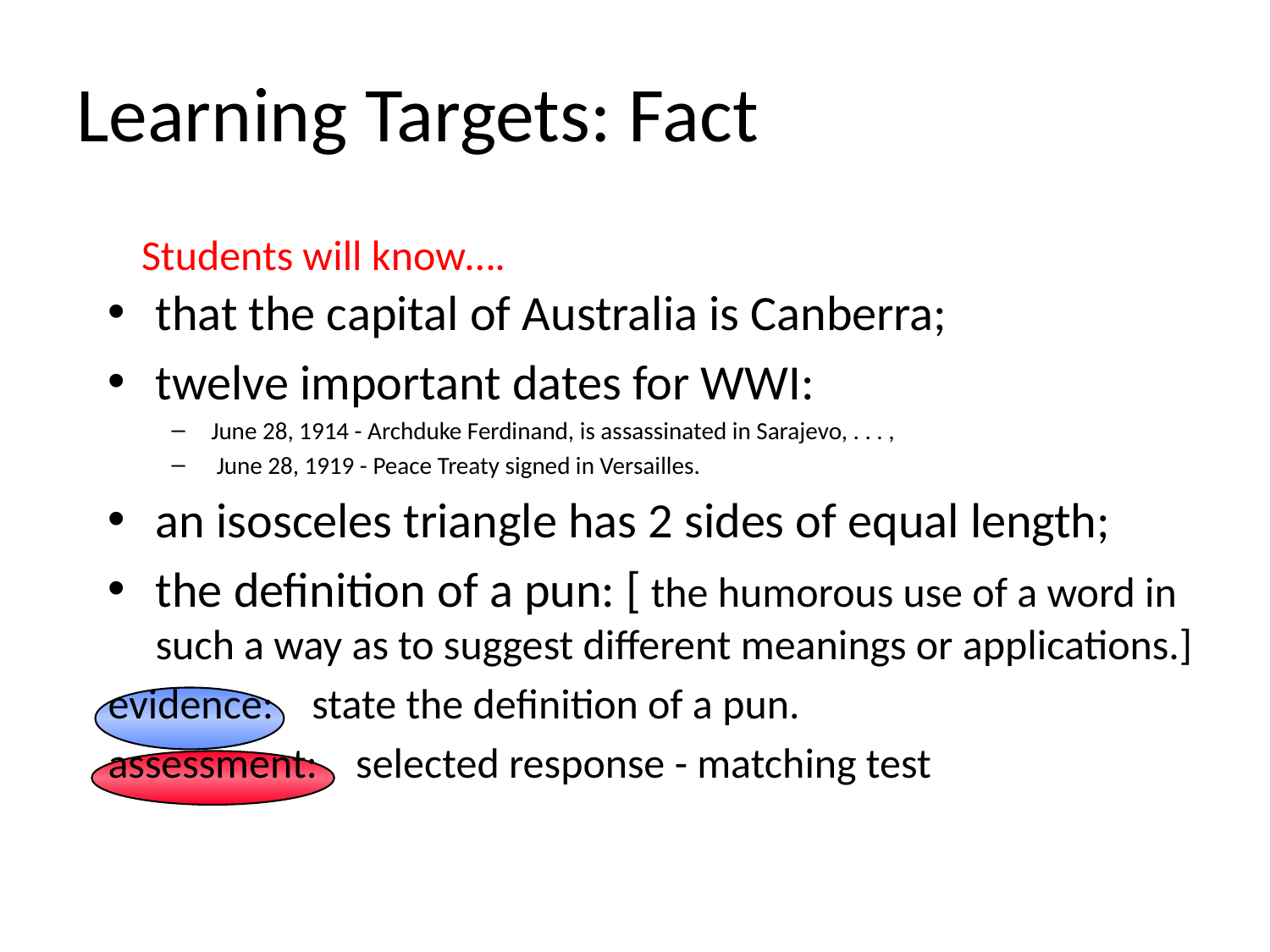

# Learning Targets: Fact
Students will know….
that the capital of Australia is Canberra;
twelve important dates for WWI:
June 28, 1914 - Archduke Ferdinand, is assassinated in Sarajevo, . . . ,
 June 28, 1919 - Peace Treaty signed in Versailles.
an isosceles triangle has 2 sides of equal length;
the definition of a pun: [ the humorous use of a word in such a way as to suggest different meanings or applications.]
evidence:    state the definition of a pun.
assessment:    selected response - matching test